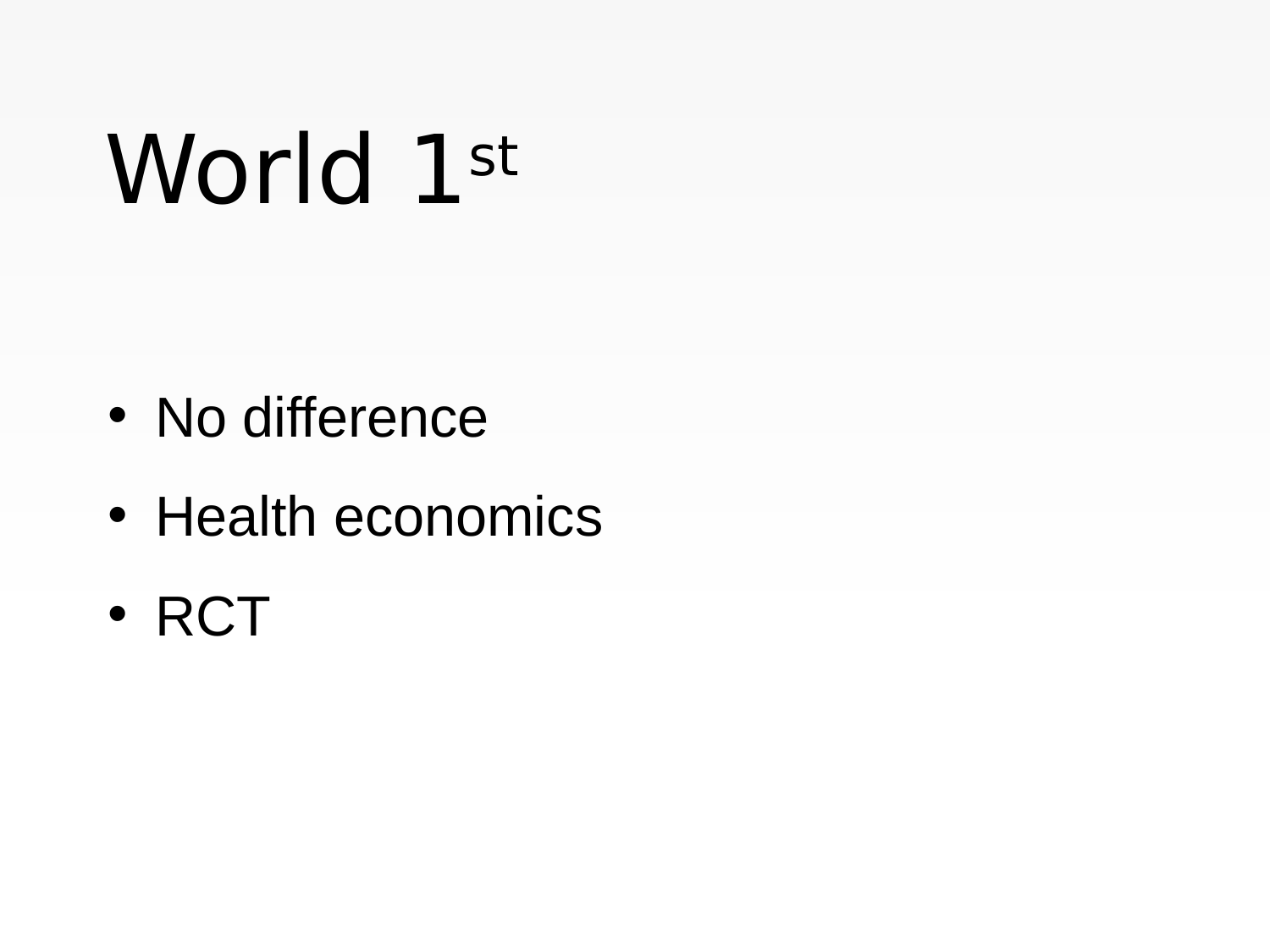

# World 1st
No difference
Health economics
RCT